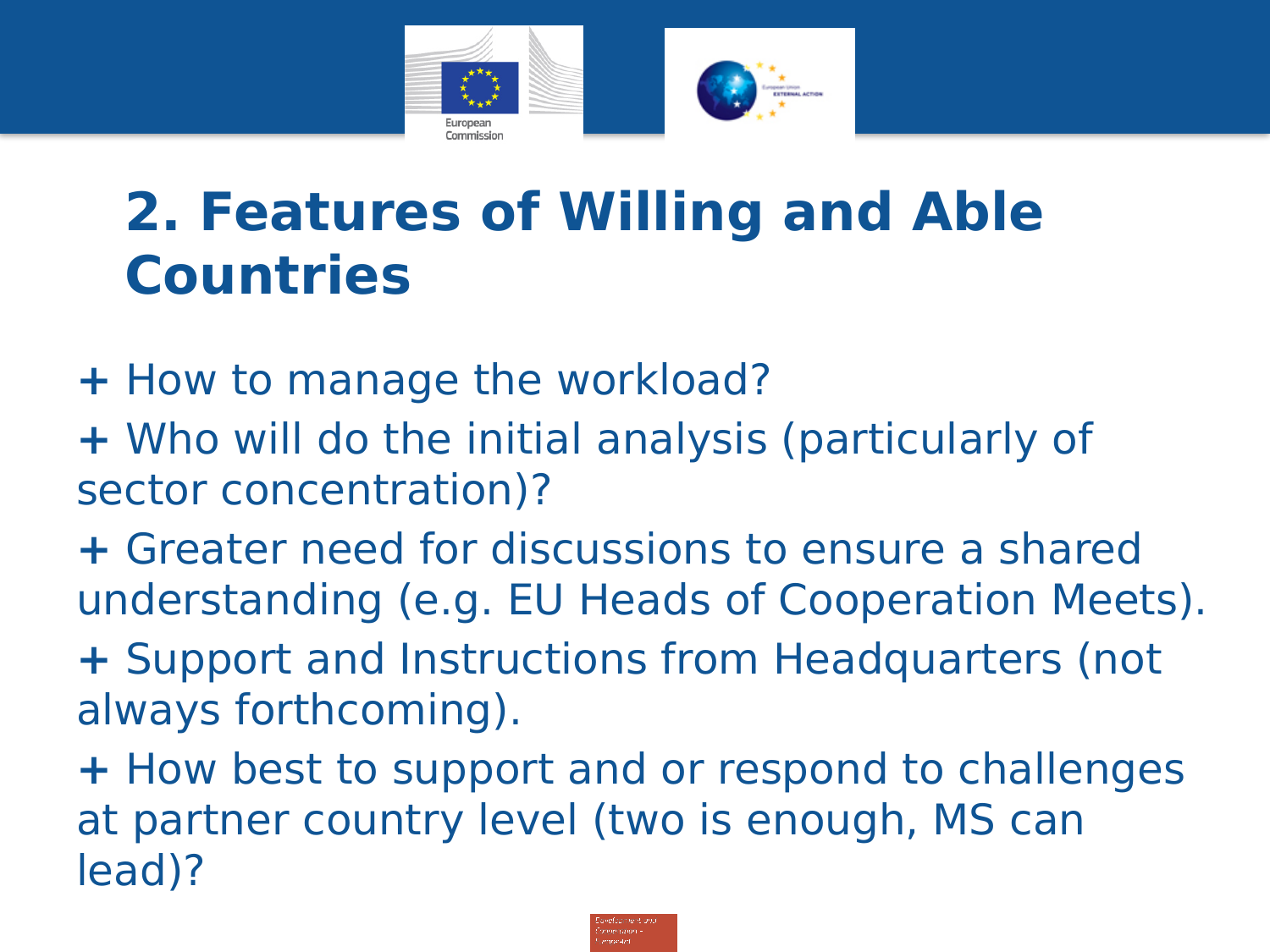

# 2. Features of Willing and Able Countries
+ How to manage the workload?
+ Who will do the initial analysis (particularly of sector concentration)?
+ Greater need for discussions to ensure a shared understanding (e.g. EU Heads of Cooperation Meets).
+ Support and Instructions from Headquarters (not always forthcoming).
+ How best to support and or respond to challenges at partner country level (two is enough, MS can lead)?